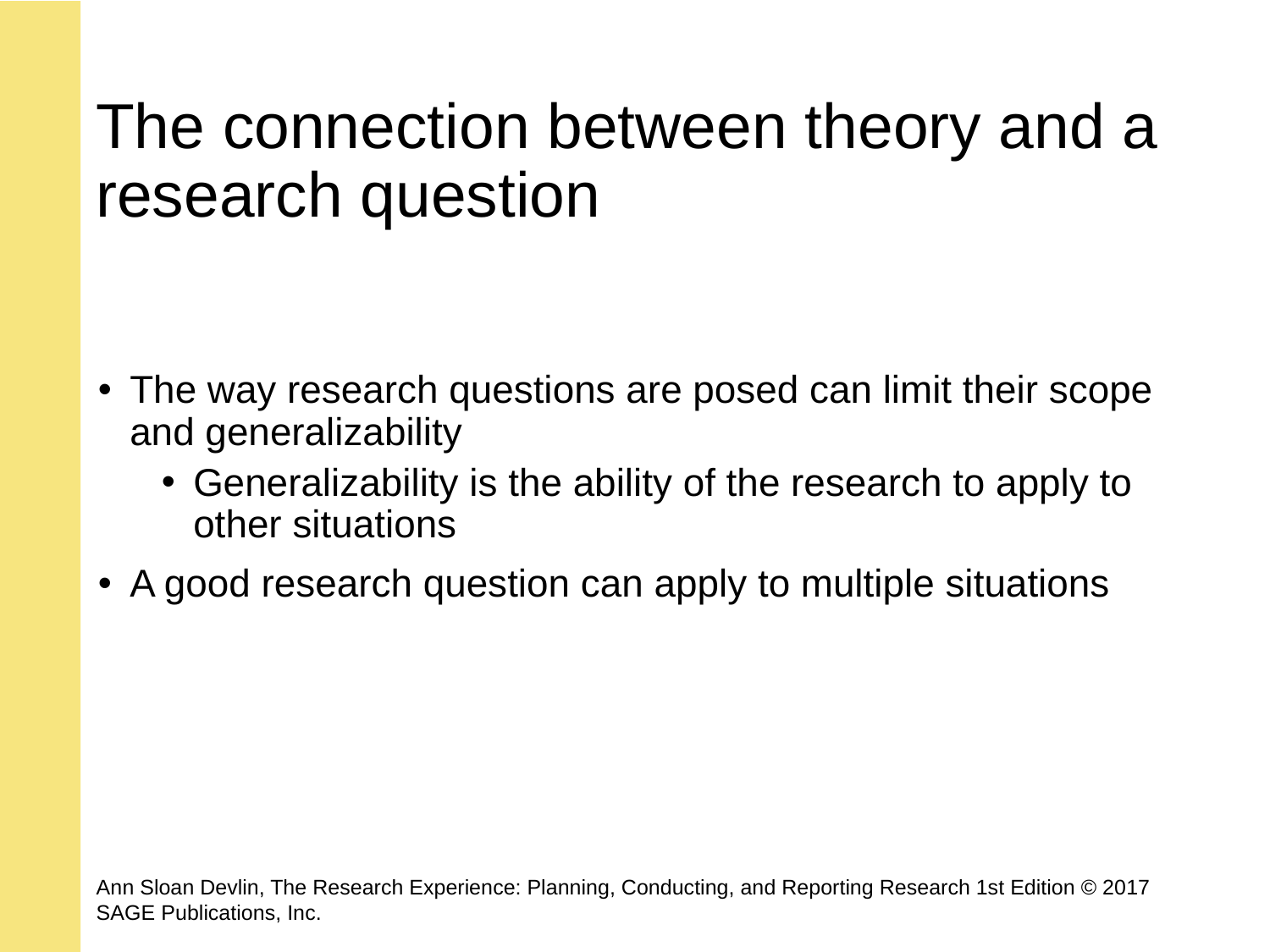

# The connection between theory and a research question
The way research questions are posed can limit their scope and generalizability
Generalizability is the ability of the research to apply to other situations
A good research question can apply to multiple situations